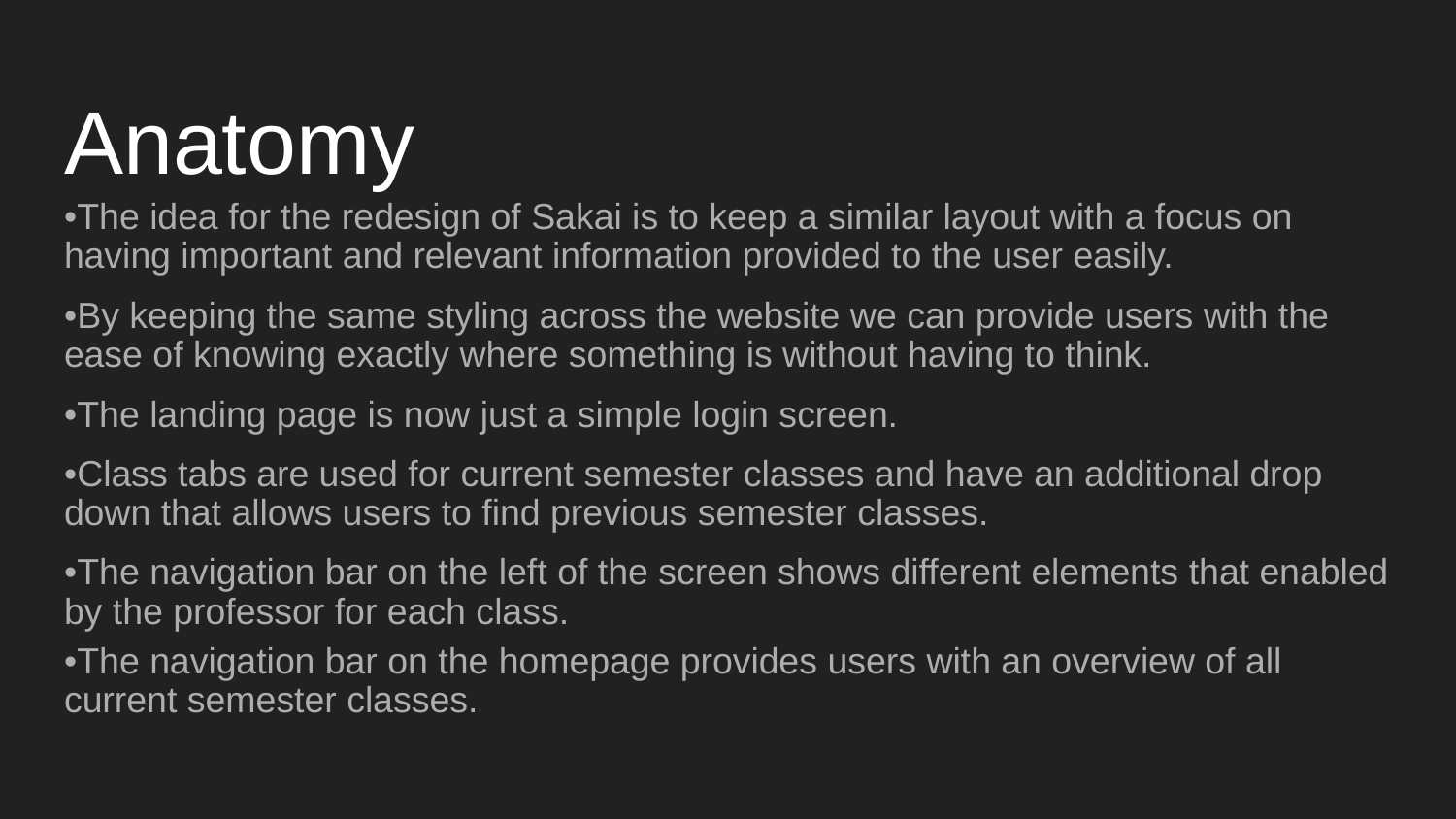

# Anatomy
•The idea for the redesign of Sakai is to keep a similar layout with a focus on having important and relevant information provided to the user easily.
•By keeping the same styling across the website we can provide users with the ease of knowing exactly where something is without having to think.
•The landing page is now just a simple login screen.
•Class tabs are used for current semester classes and have an additional drop down that allows users to find previous semester classes.
•The navigation bar on the left of the screen shows different elements that enabled by the professor for each class.
•The navigation bar on the homepage provides users with an overview of all current semester classes.